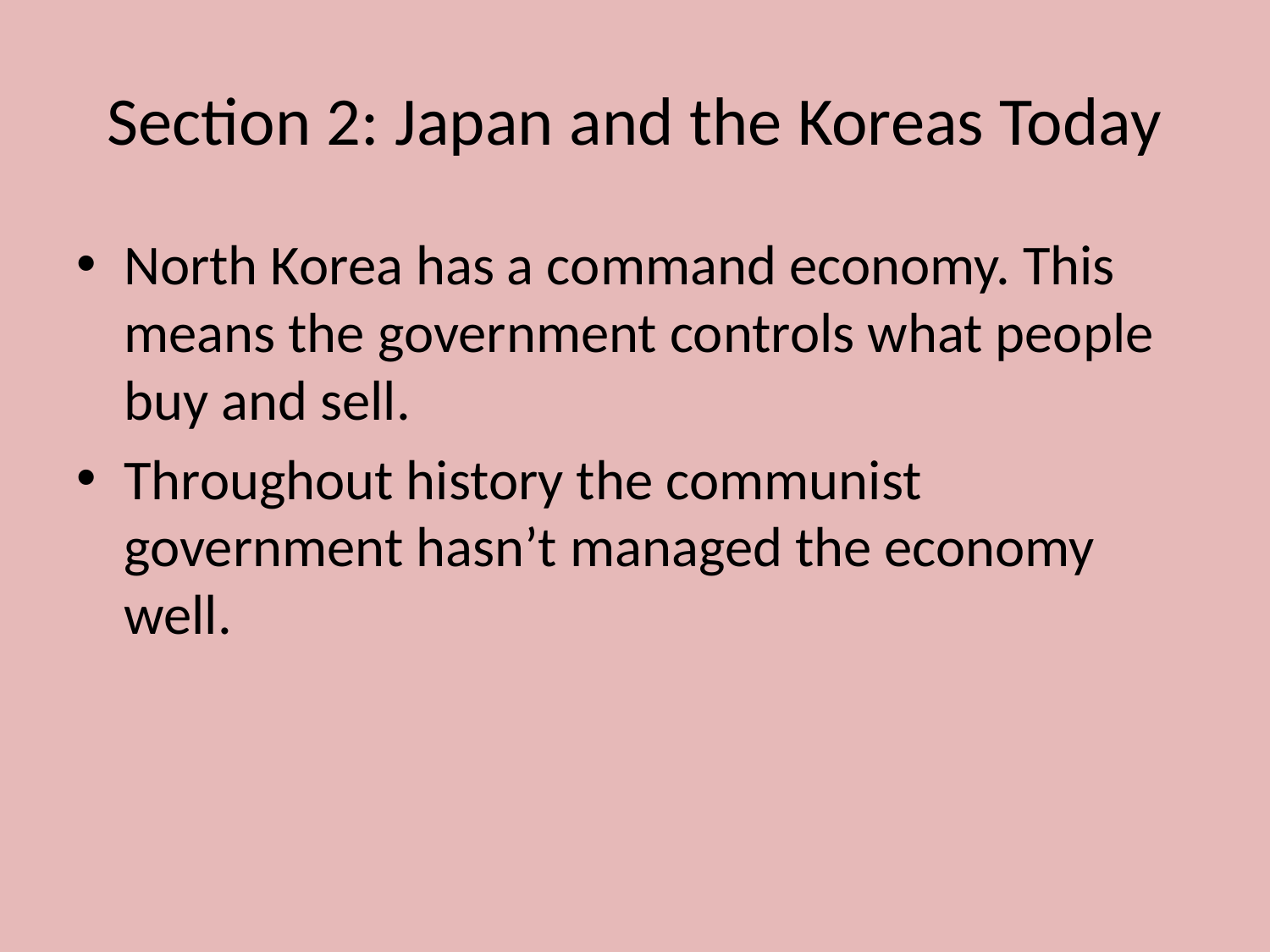

# Section 2: Japan and the Koreas Today
North Korea has a command economy. This means the government controls what people buy and sell.
Throughout history the communist government hasn’t managed the economy well.